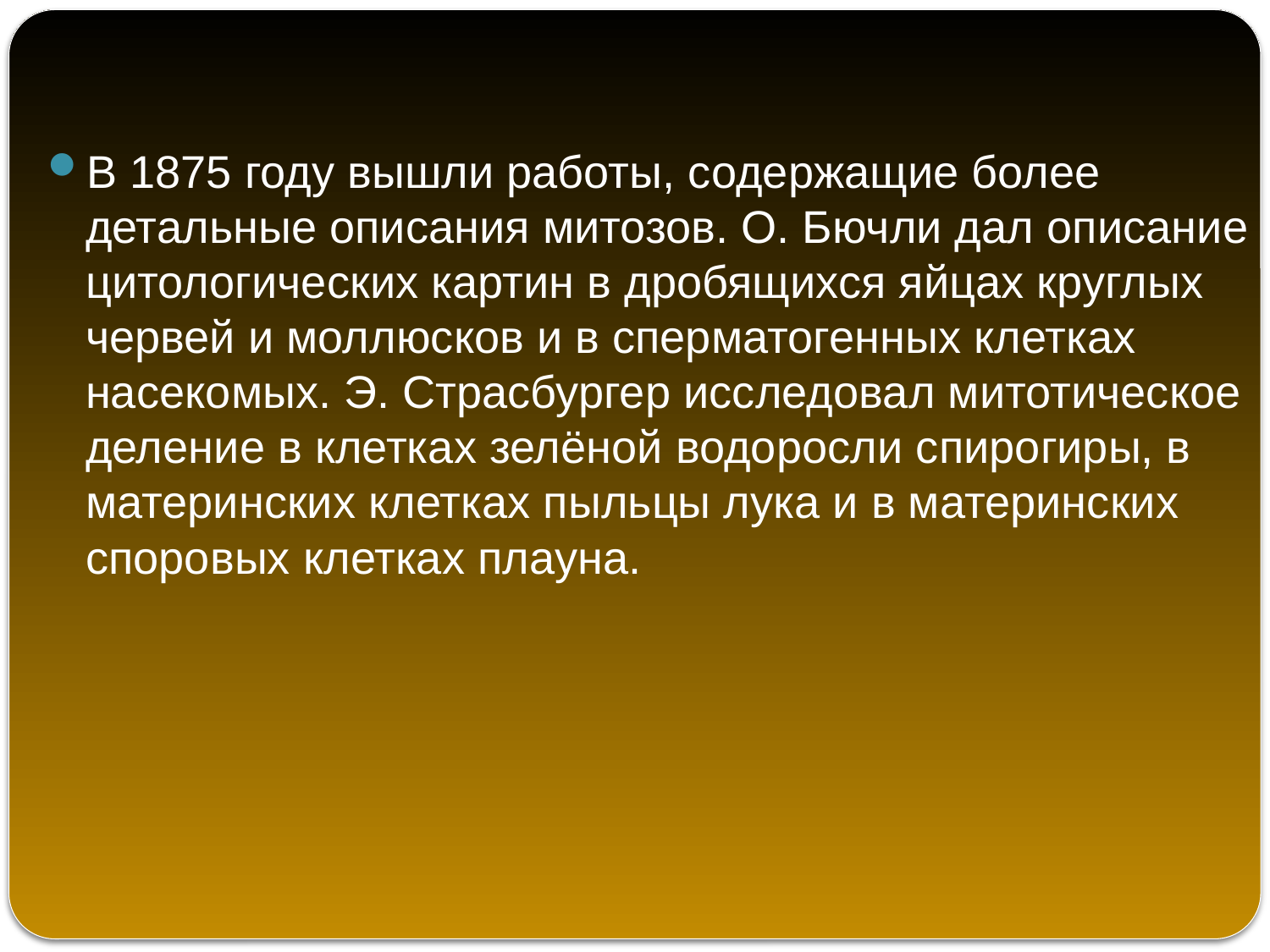

#
В 1875 году вышли работы, содержащие более детальные описания митозов. О. Бючли дал описание цитологических картин в дробящихся яйцах круглых червей и моллюсков и в сперматогенных клетках насекомых. Э. Страсбургер исследовал митотическое деление в клетках зелёной водоросли спирогиры, в материнских клетках пыльцы лука и в материнских споровых клетках плауна.